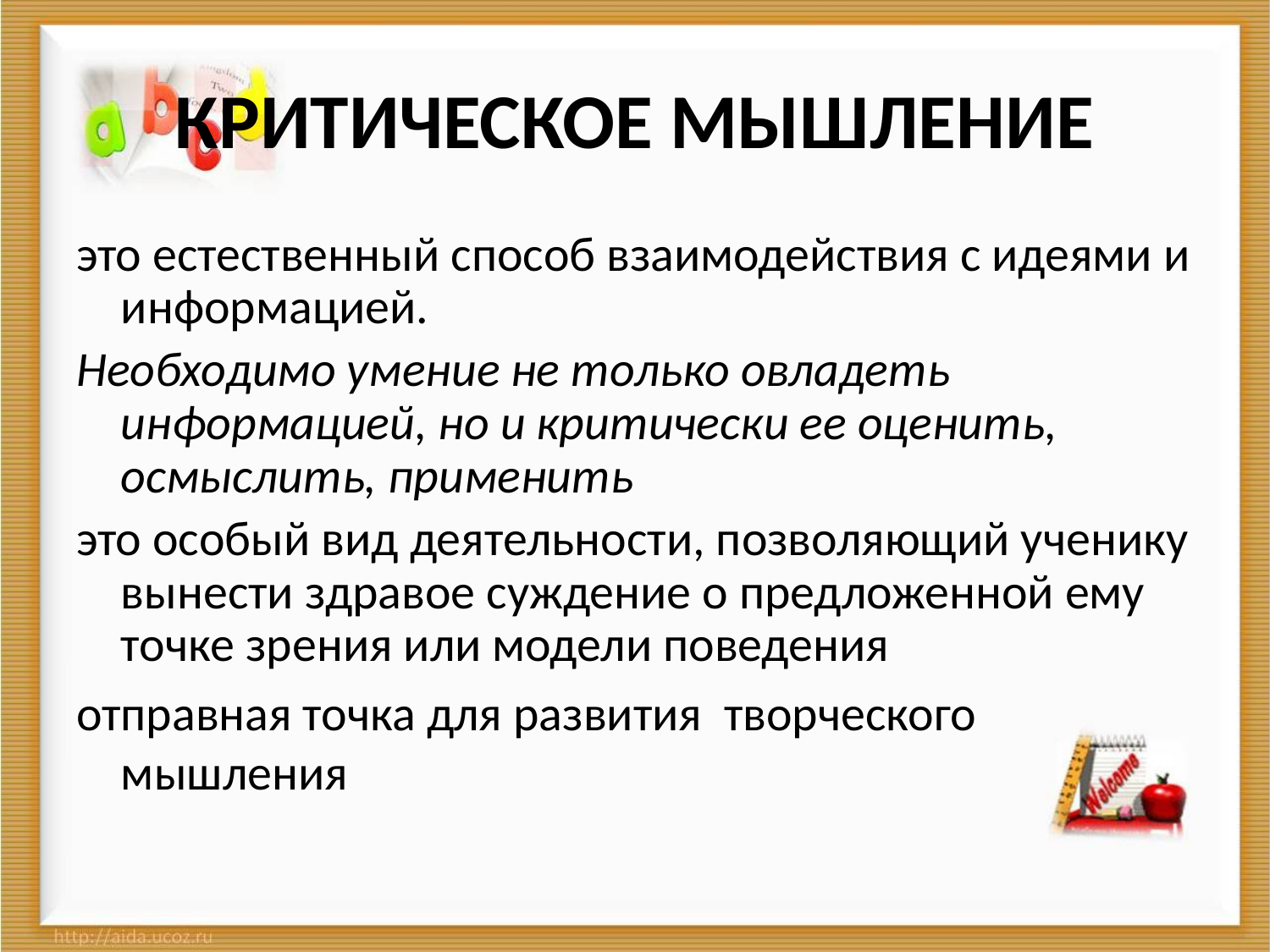

# КРИТИЧЕСКОЕ МЫШЛЕНИЕ
это естественный способ взаимодействия с идеями и информацией.
Необходимо умение не только овладеть информацией, но и критически ее оценить, осмыслить, применить
это особый вид деятельности, позволяющий ученику вынести здравое суждение о предложенной ему точке зрения или модели поведения
отправная точка для развития  творческого мышления